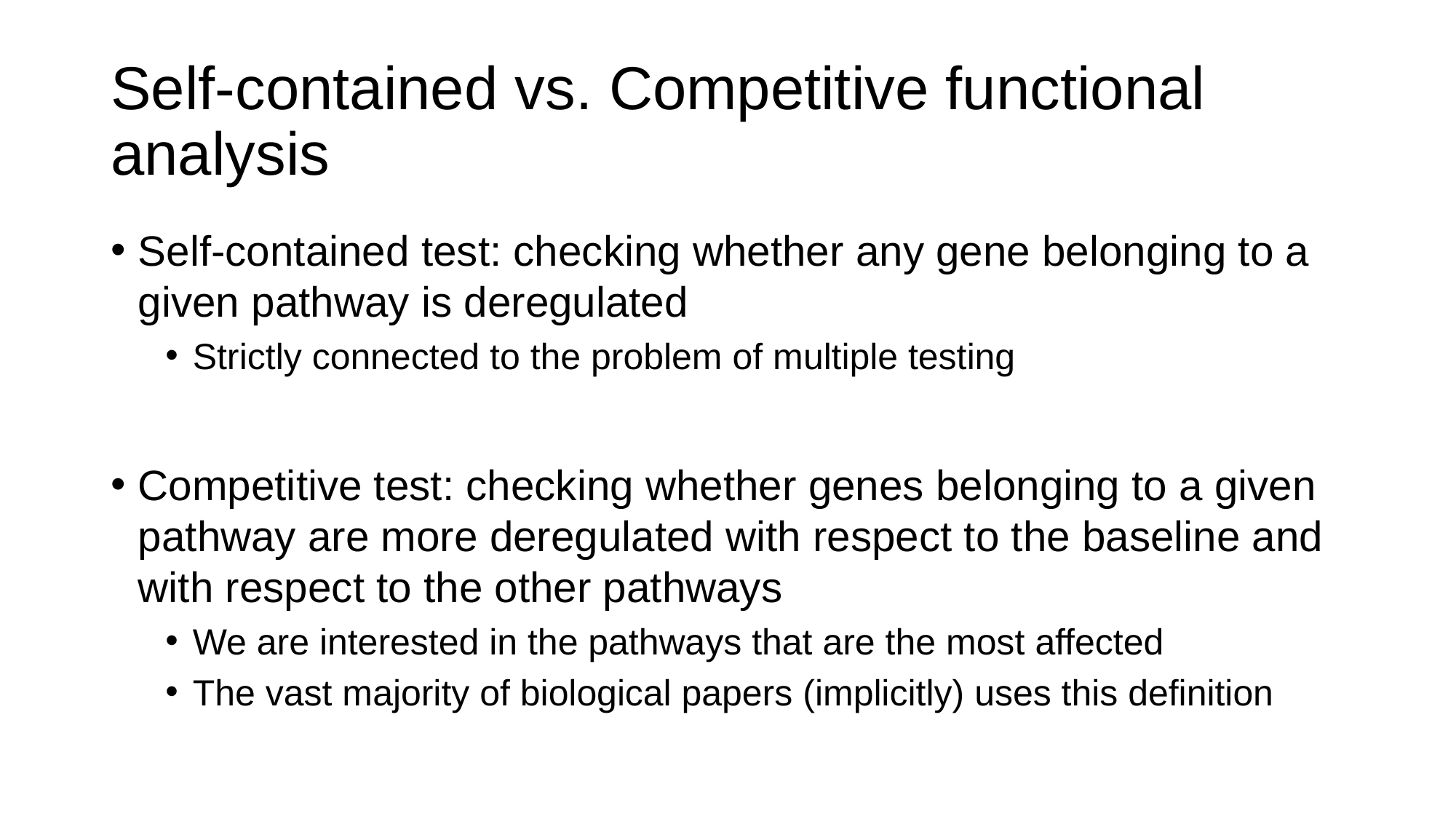

# Self-contained vs. Competitive functional analysis
Self-contained test: checking whether any gene belonging to a given pathway is deregulated
Strictly connected to the problem of multiple testing

Competitive test: checking whether genes belonging to a given pathway are more deregulated with respect to the baseline and with respect to the other pathways
We are interested in the pathways that are the most affected
The vast majority of biological papers (implicitly) uses this definition